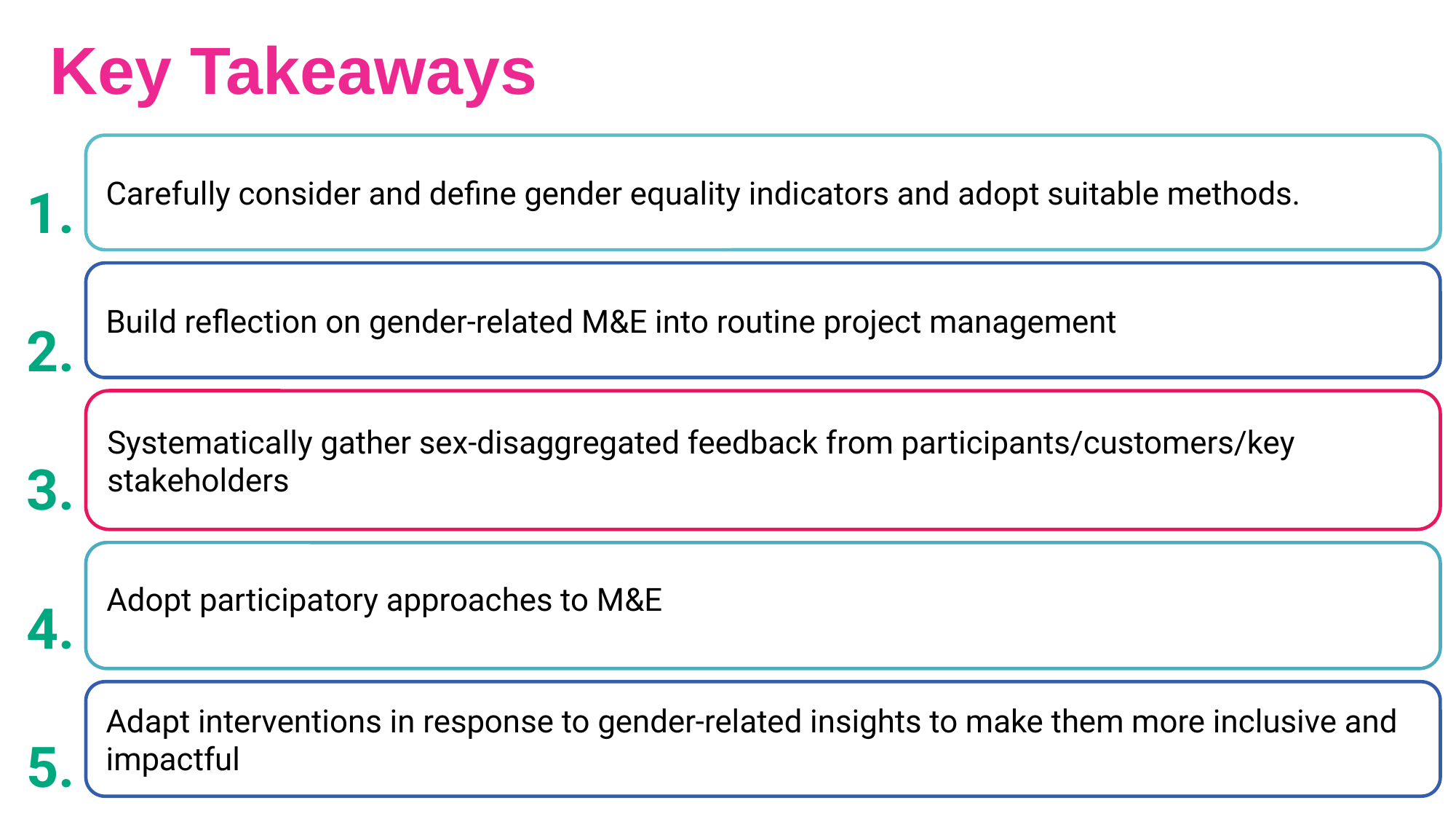

# Key Takeaways
1.
2.
3.
4.
5.
Carefully consider and define gender equality indicators and adopt suitable methods.
Build reflection on gender-related M&E into routine project management
Systematically gather sex-disaggregated feedback from participants/customers/key stakeholders
Adopt participatory approaches to M&E
Adapt interventions in response to gender-related insights to make them more inclusive and impactful